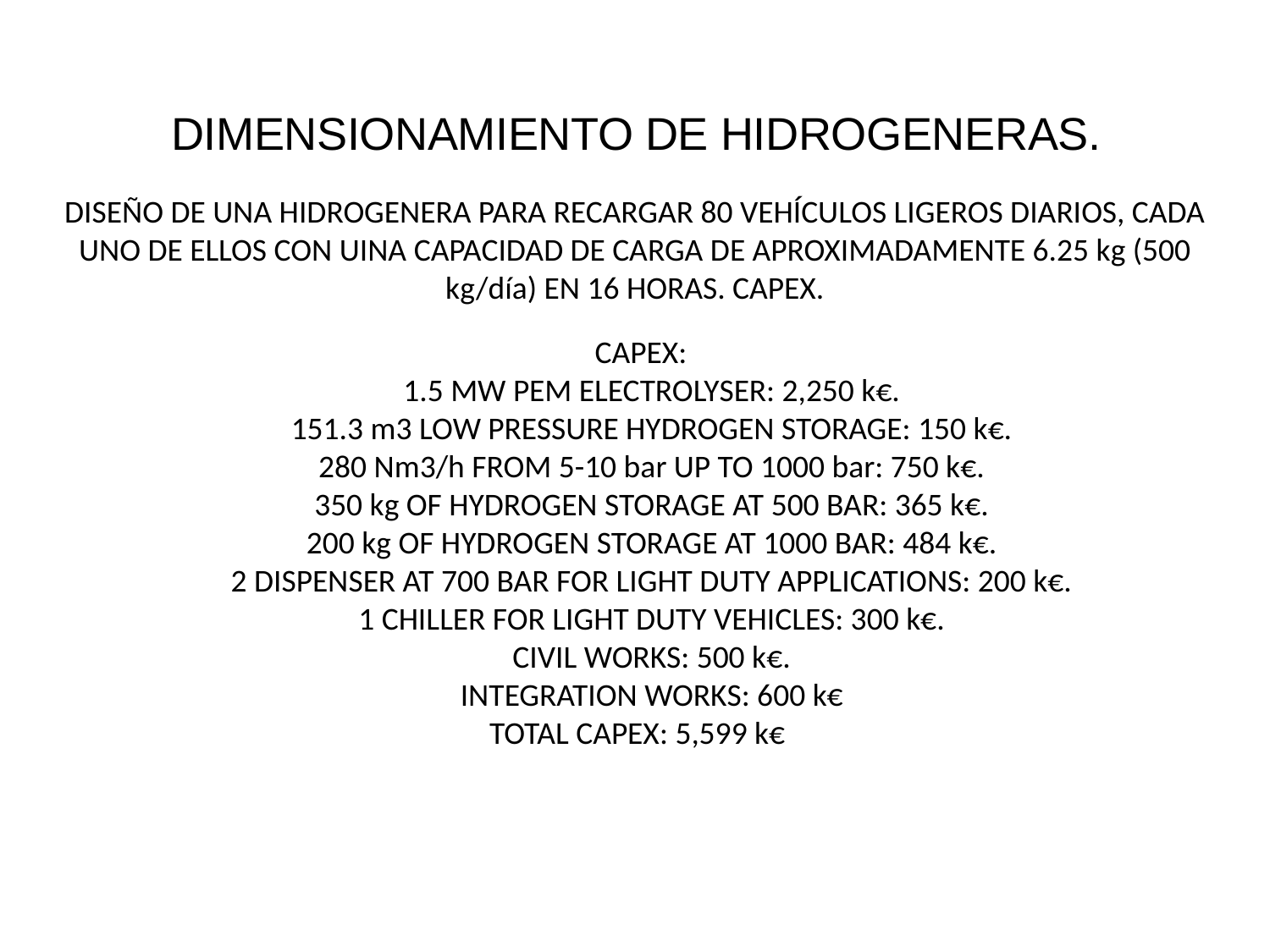

DIMENSIONAMIENTO DE HIDROGENERAS.
DISEÑO DE UNA HIDROGENERA PARA RECARGAR 80 VEHÍCULOS LIGEROS DIARIOS, CADA UNO DE ELLOS CON UINA CAPACIDAD DE CARGA DE APROXIMADAMENTE 6.25 kg (500 kg/día) EN 16 HORAS. CAPEX.
CAPEX:
   1.5 MW PEM ELECTROLYSER: 2,250 k€.
   151.3 m3 LOW PRESSURE HYDROGEN STORAGE: 150 k€.
   280 Nm3/h FROM 5-10 bar UP TO 1000 bar: 750 k€.
   350 kg OF HYDROGEN STORAGE AT 500 BAR: 365 k€.
   200 kg OF HYDROGEN STORAGE AT 1000 BAR: 484 k€.
   2 DISPENSER AT 700 BAR FOR LIGHT DUTY APPLICATIONS: 200 k€.
   1 CHILLER FOR LIGHT DUTY VEHICLES: 300 k€.
   CIVIL WORKS: 500 k€.
   INTEGRATION WORKS: 600 k€
TOTAL CAPEX: 5,599 k€